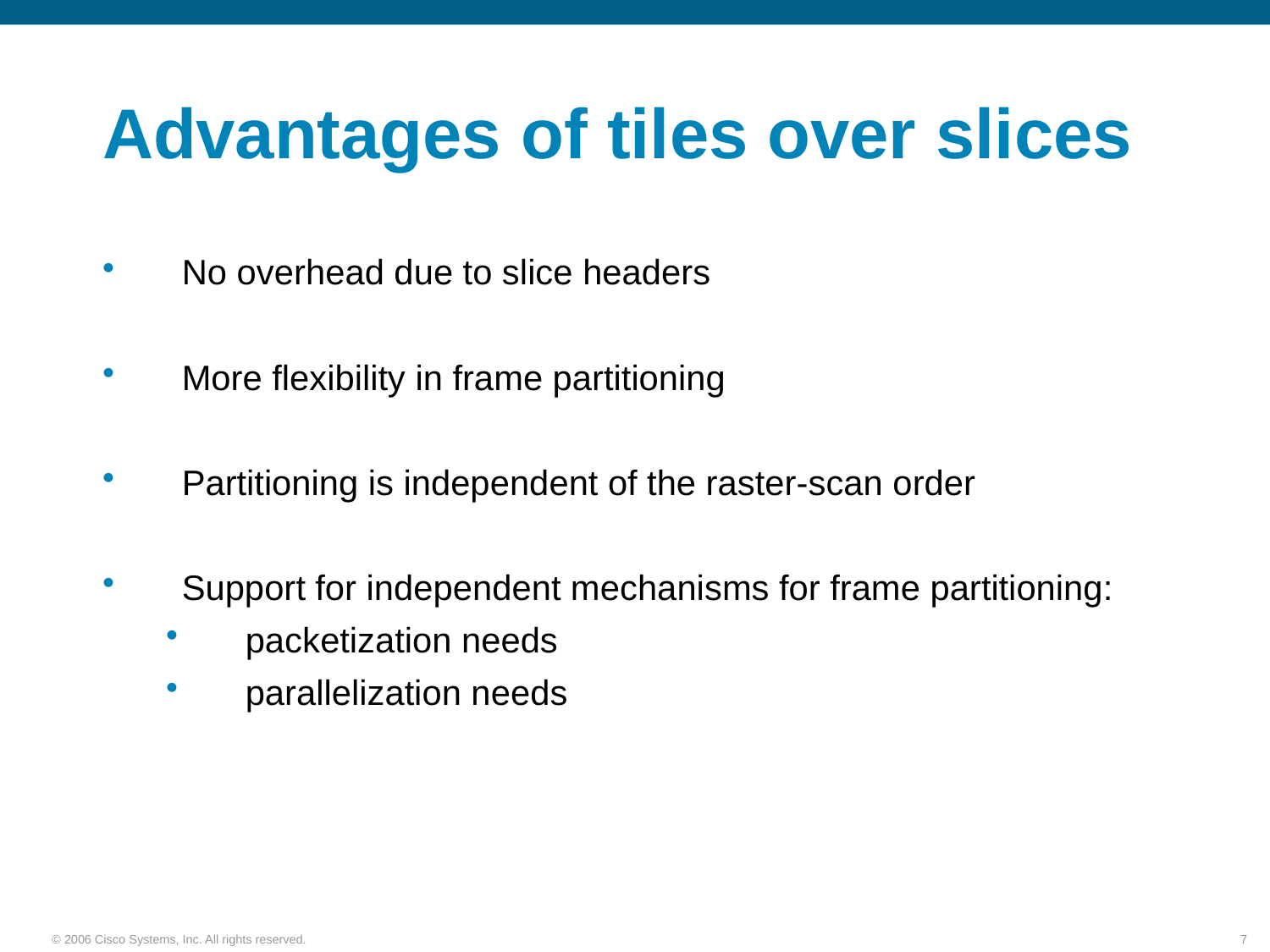

# Advantages of tiles over slices
No overhead due to slice headers

More flexibility in frame partitioning

Partitioning is independent of the raster-scan order

Support for independent mechanisms for frame partitioning:
packetization needs
parallelization needs